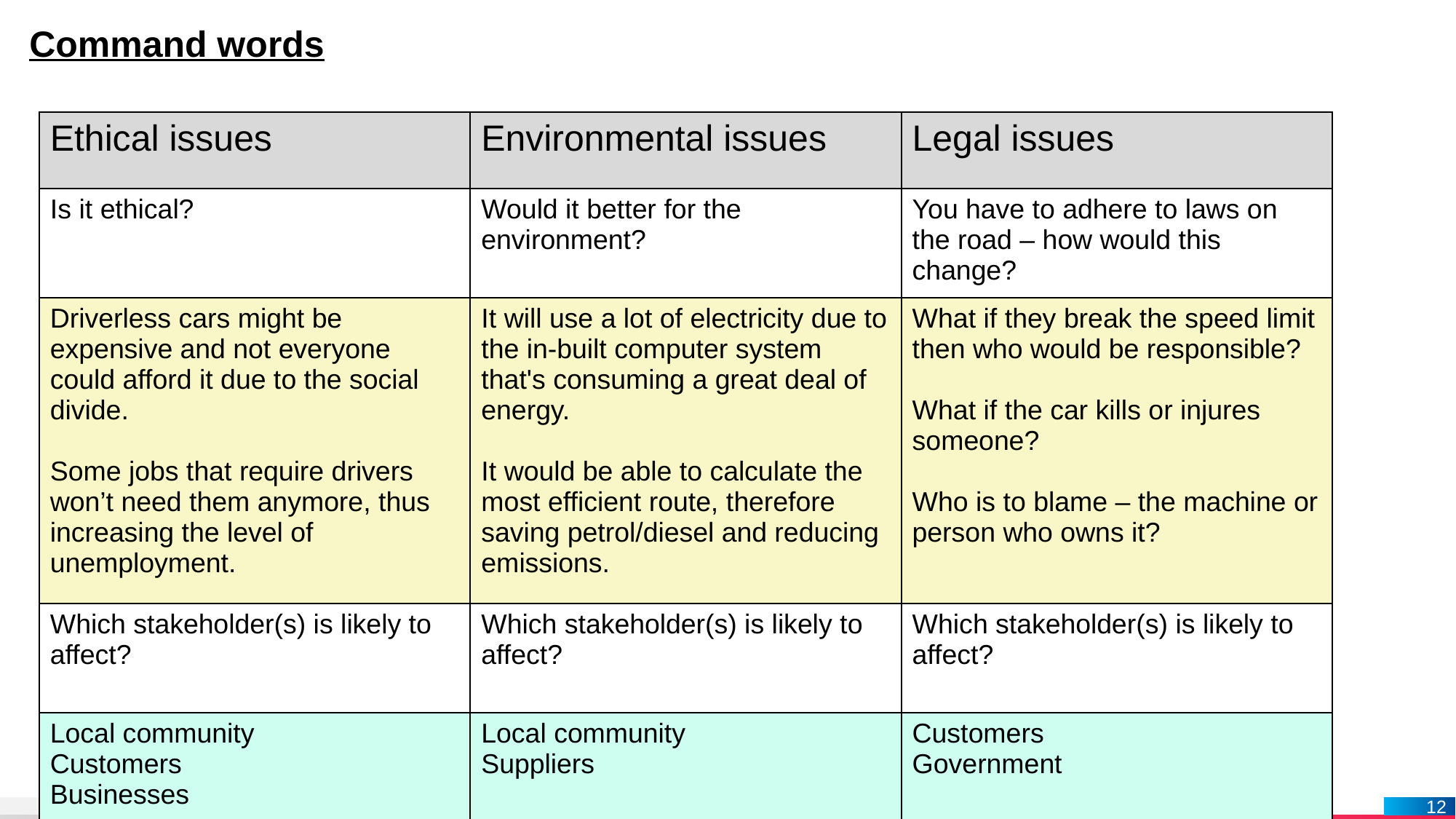

Command words
| Ethical issues | Environmental issues | Legal issues |
| --- | --- | --- |
| Is it ethical? | Would it better for the environment? | You have to adhere to laws on the road – how would this change? |
| Driverless cars might be expensive and not everyone could afford it due to the social divide. Some jobs that require drivers won’t need them anymore, thus increasing the level of unemployment. | It will use a lot of electricity due to the in-built computer system that's consuming a great deal of energy. It would be able to calculate the most efficient route, therefore saving petrol/diesel and reducing emissions. | What if they break the speed limit then who would be responsible? What if the car kills or injures someone? Who is to blame – the machine or person who owns it? |
| Which stakeholder(s) is likely to affect? | Which stakeholder(s) is likely to affect? | Which stakeholder(s) is likely to affect? |
| Local community Customers Businesses | Local community Suppliers | Customers Government |
12